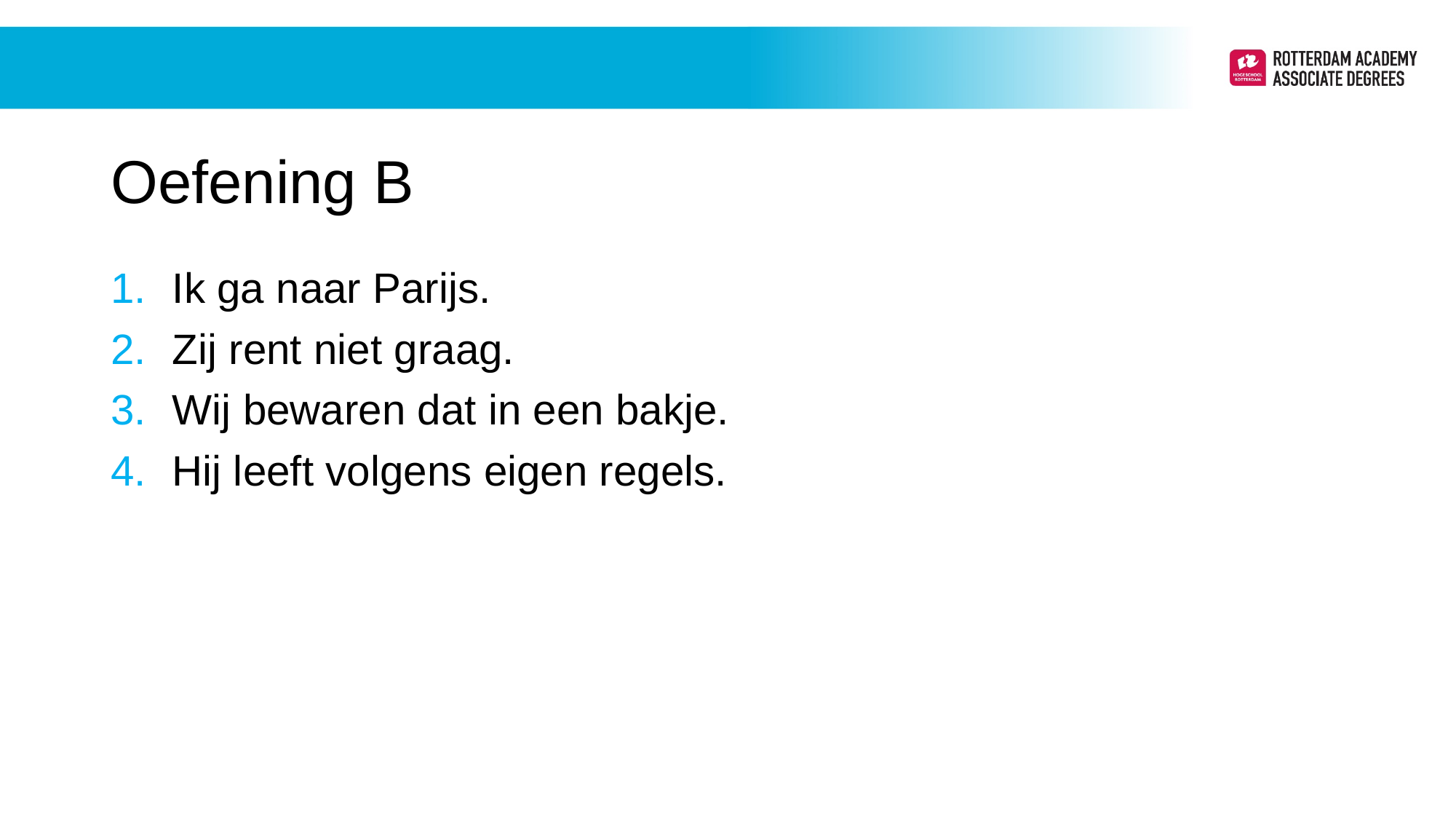

# Oefening B
Ik ga naar Parijs.
Zij rent niet graag.
Wij bewaren dat in een bakje.
Hij leeft volgens eigen regels.